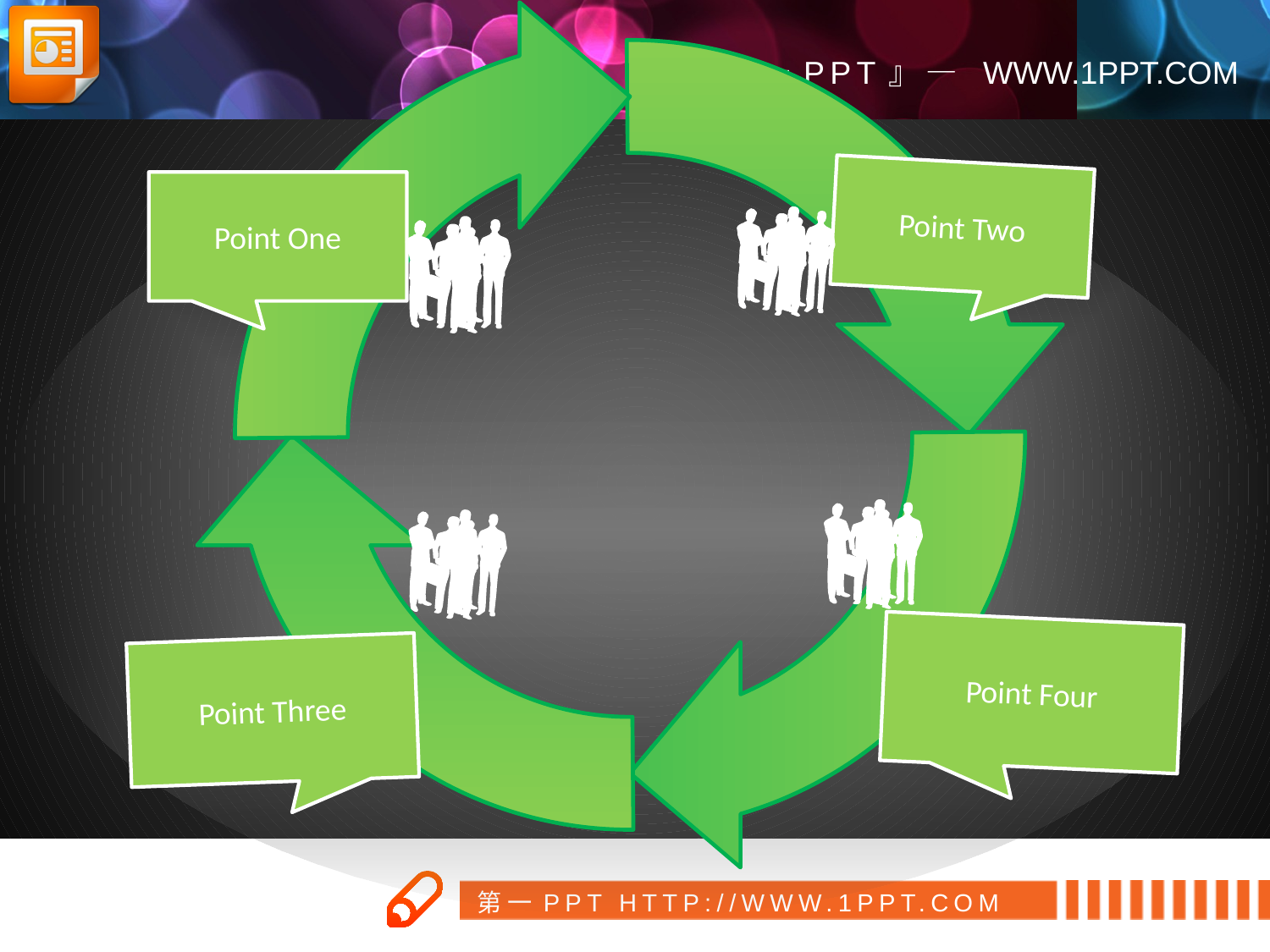

Point Two
Point One

Point Four
Point Three